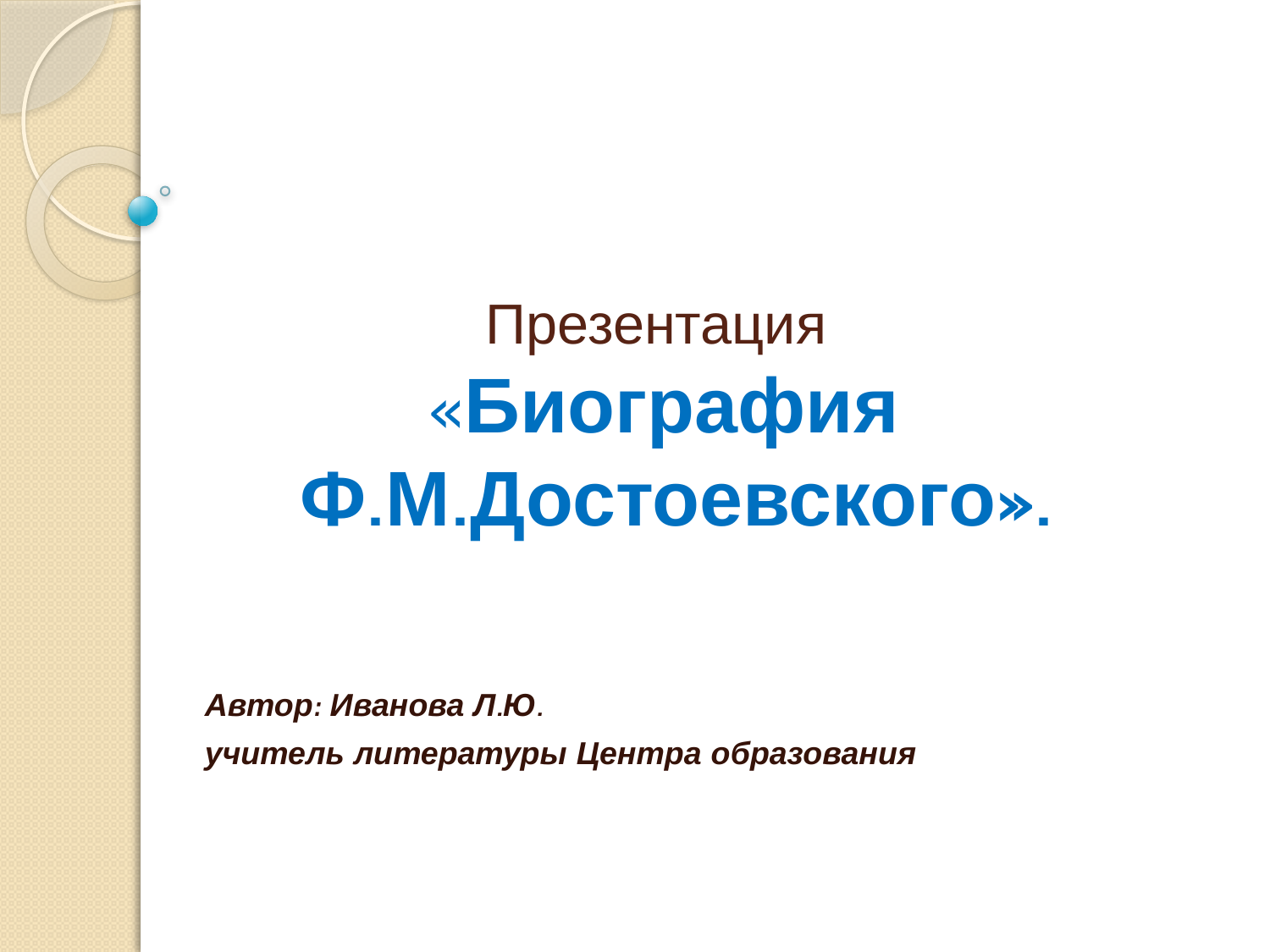

# Презентация «Биография Ф.М.Достоевского».
Автор: Иванова Л.Ю.
учитель литературы Центра образования